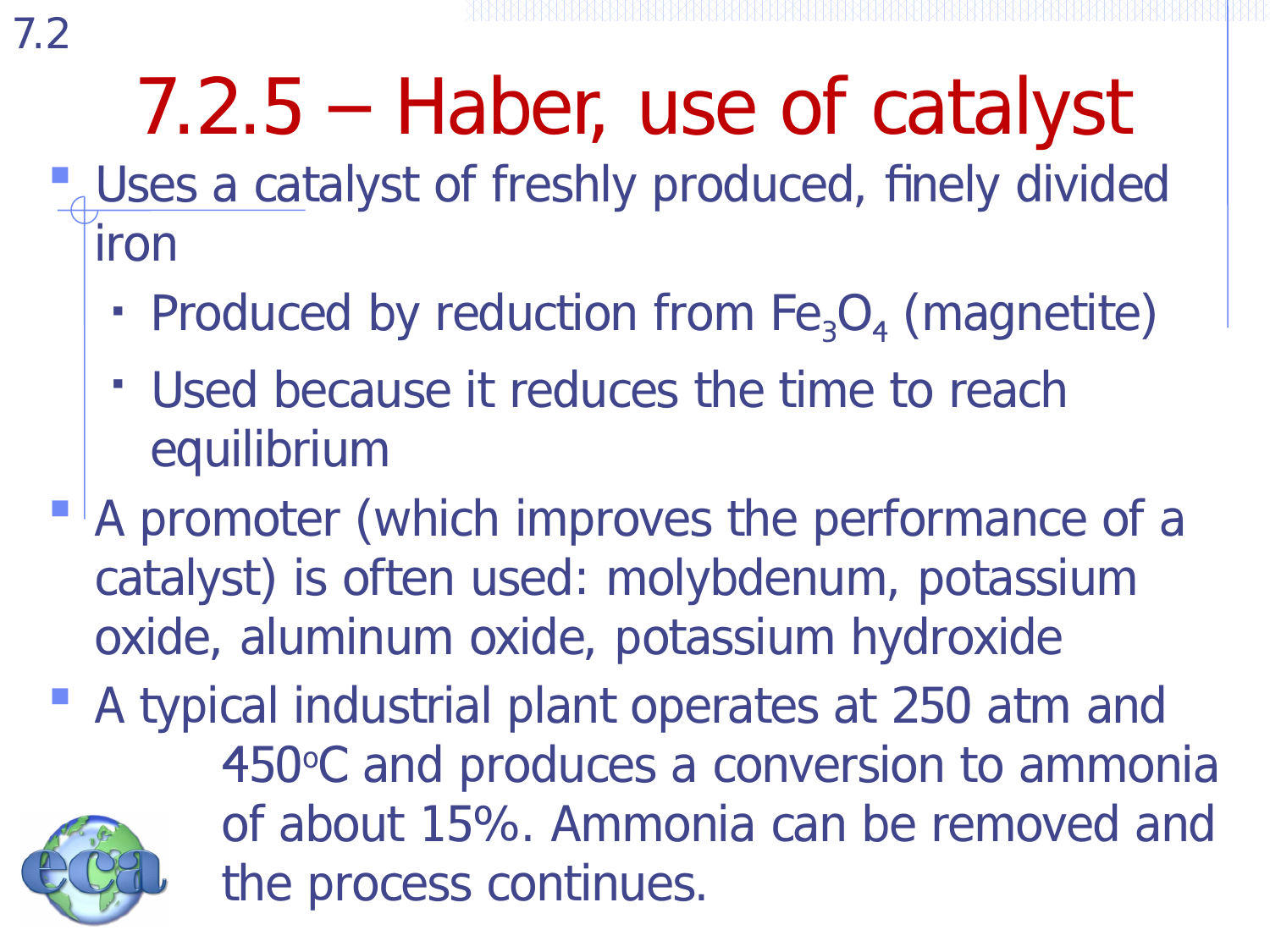

# 7.2.5 – Haber, use of catalyst
Uses a catalyst of freshly produced, finely divided iron
Produced by reduction from Fe3O4 (magnetite)
Used because it reduces the time to reach equilibrium
A promoter (which improves the performance of a catalyst) is often used: molybdenum, potassium oxide, aluminum oxide, potassium hydroxide
A typical industrial plant operates at 250 atm and 	450oC and produces a conversion to ammonia 	of about 15%. Ammonia can be removed and 	the process continues.